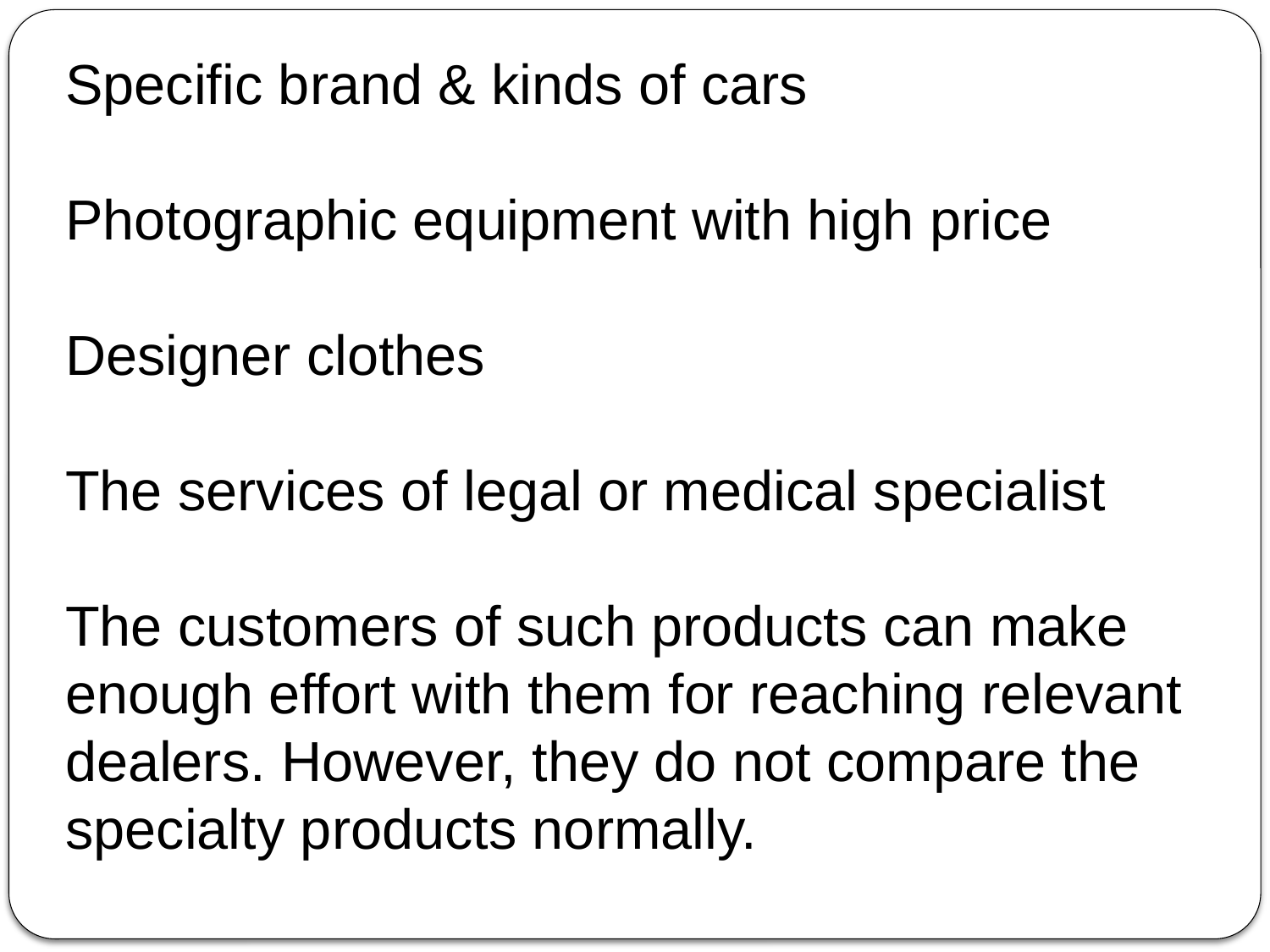

Specific brand & kinds of cars

Photographic equipment with high price

Designer clothes

The services of legal or medical specialist

The customers of such products can make enough effort with them for reaching relevant dealers. However, they do not compare the specialty products normally.